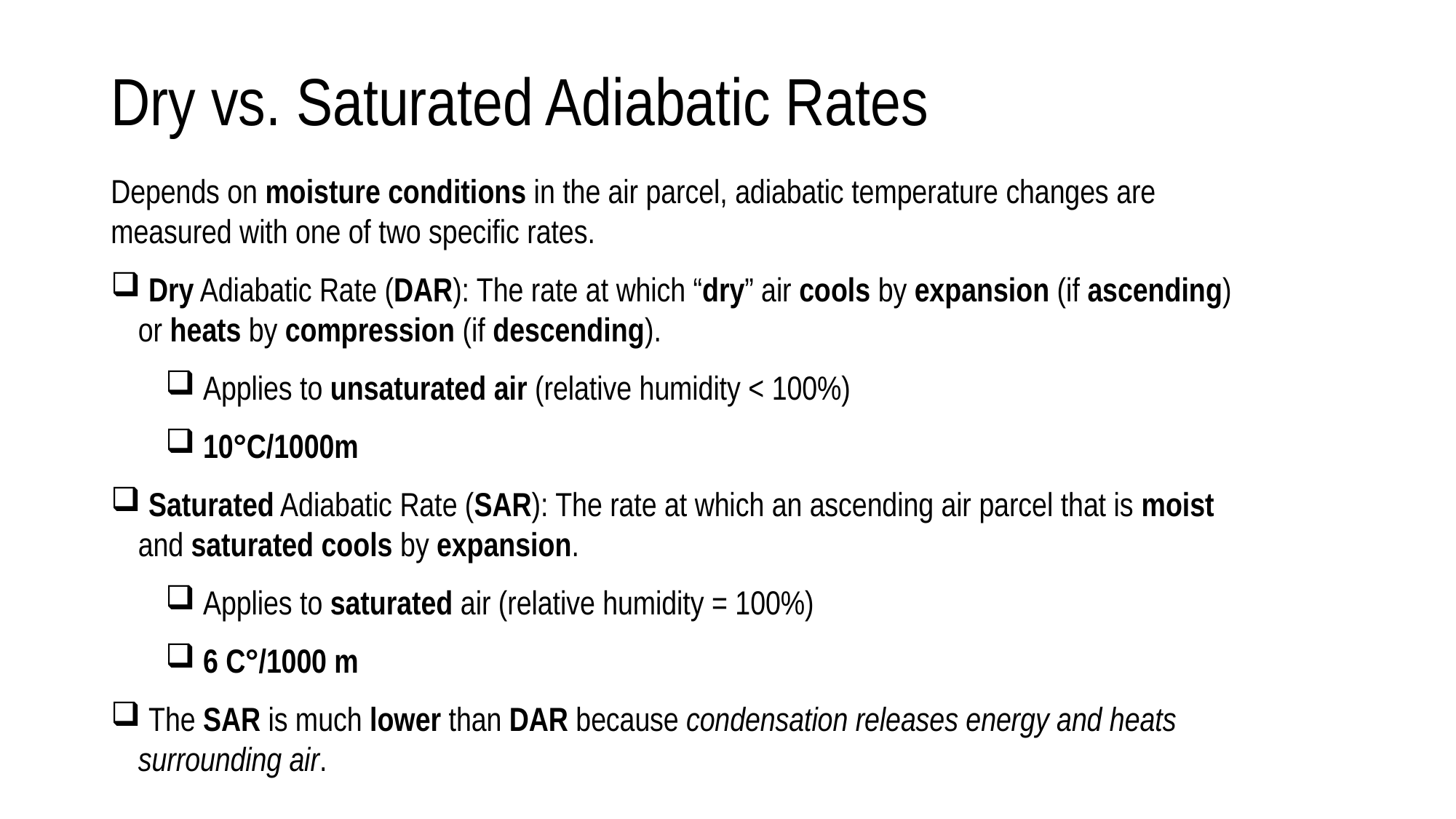

# Dry vs. Saturated Adiabatic Rates
Depends on moisture conditions in the air parcel, adiabatic temperature changes are measured with one of two specific rates.
 Dry Adiabatic Rate (DAR): The rate at which “dry” air cools by expansion (if ascending) or heats by compression (if descending).
 Applies to unsaturated air (relative humidity < 100%)
 10°C/1000m
 Saturated Adiabatic Rate (SAR): The rate at which an ascending air parcel that is moist and saturated cools by expansion.
 Applies to saturated air (relative humidity = 100%)
 6 C°/1000 m
 The SAR is much lower than DAR because condensation releases energy and heats surrounding air.